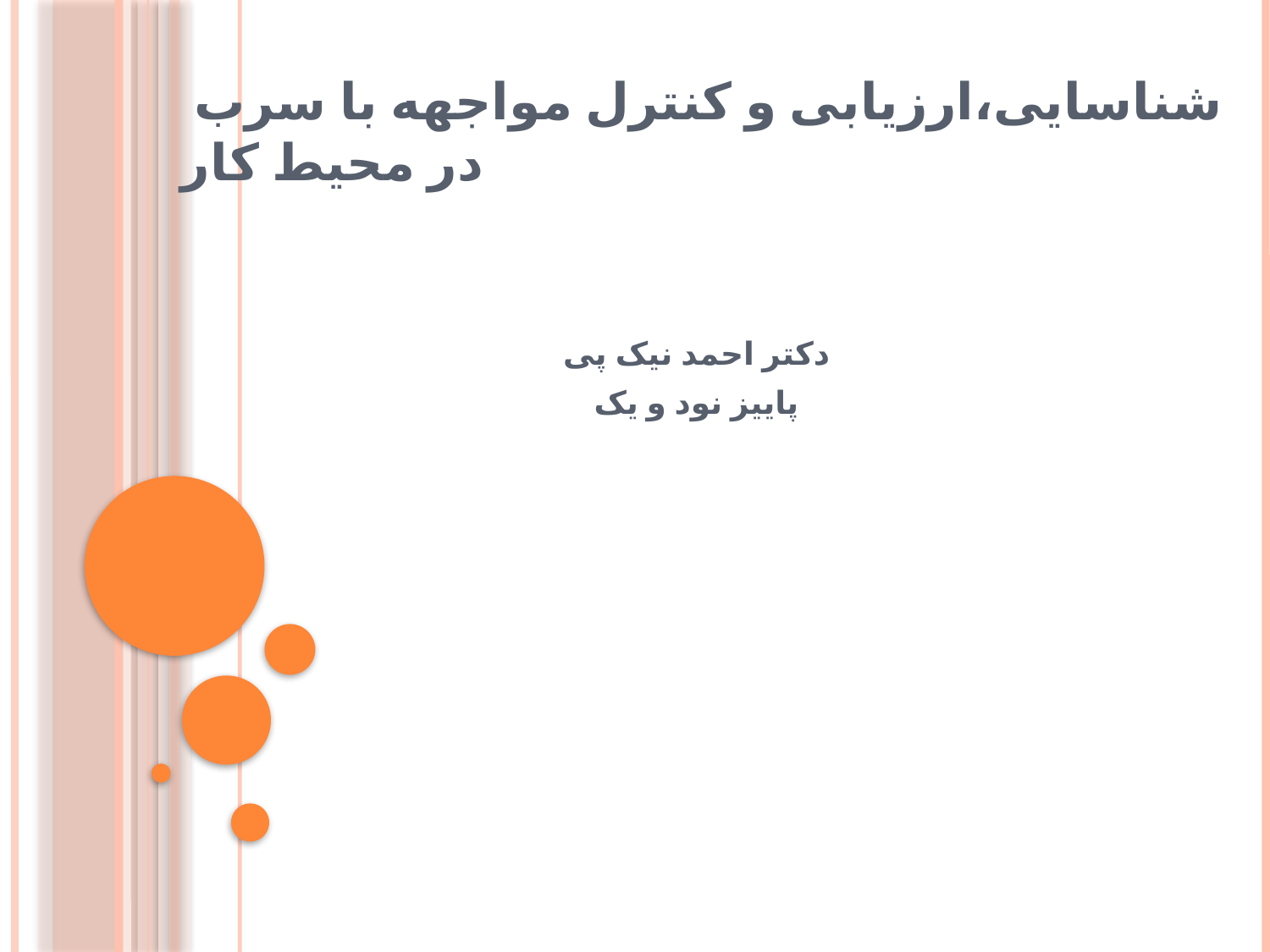

# شناسایی،ارزیابی و کنترل مواجهه با سرب در محیط کار
دکتر احمد نیک پی
پاییز نود و یک